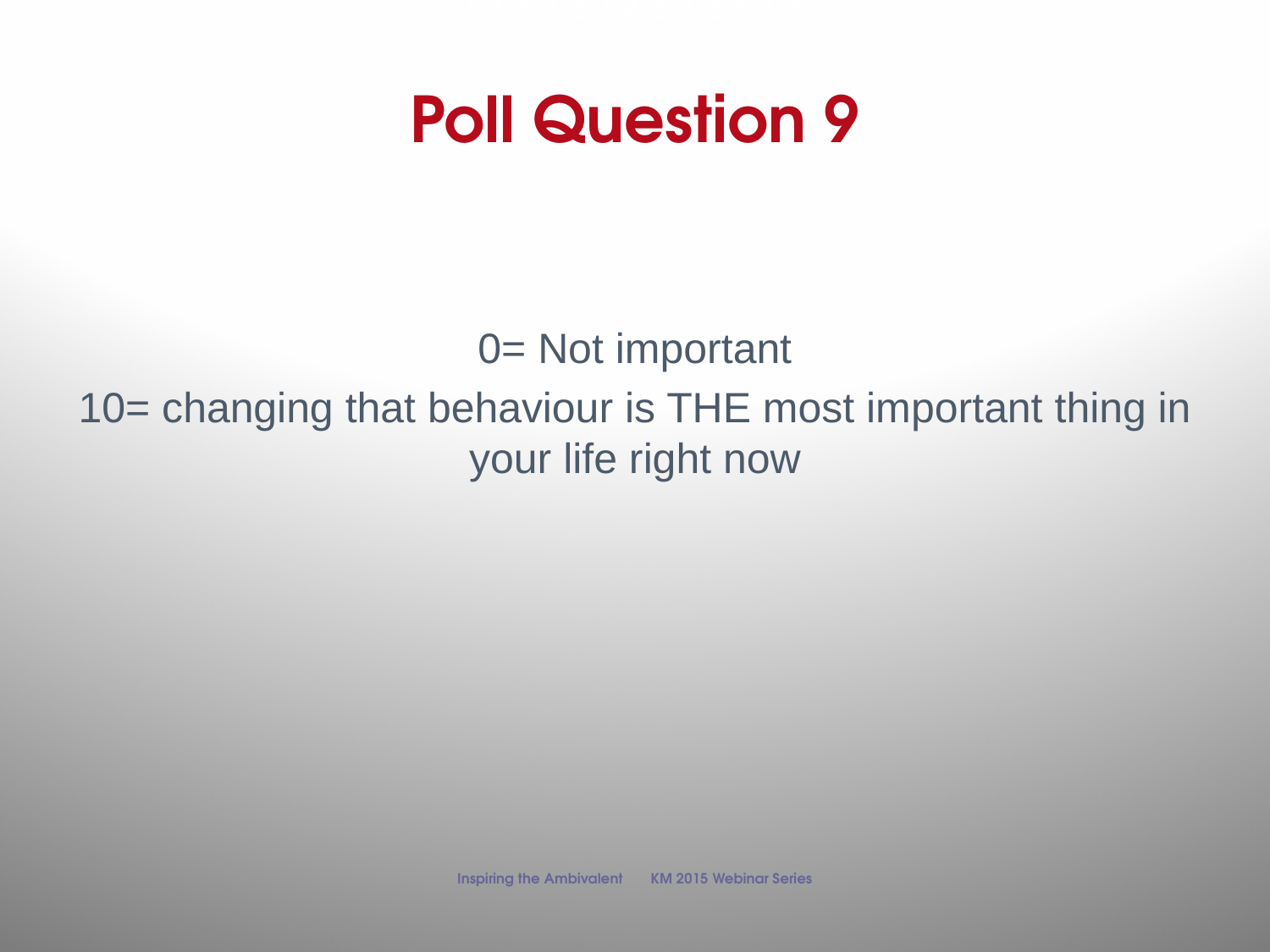

# Poll Question 9

0= Not important
10= changing that behaviour is THE most important thing in your life right now

Inspiring the Ambivalent       KM 2015 Webinar Series